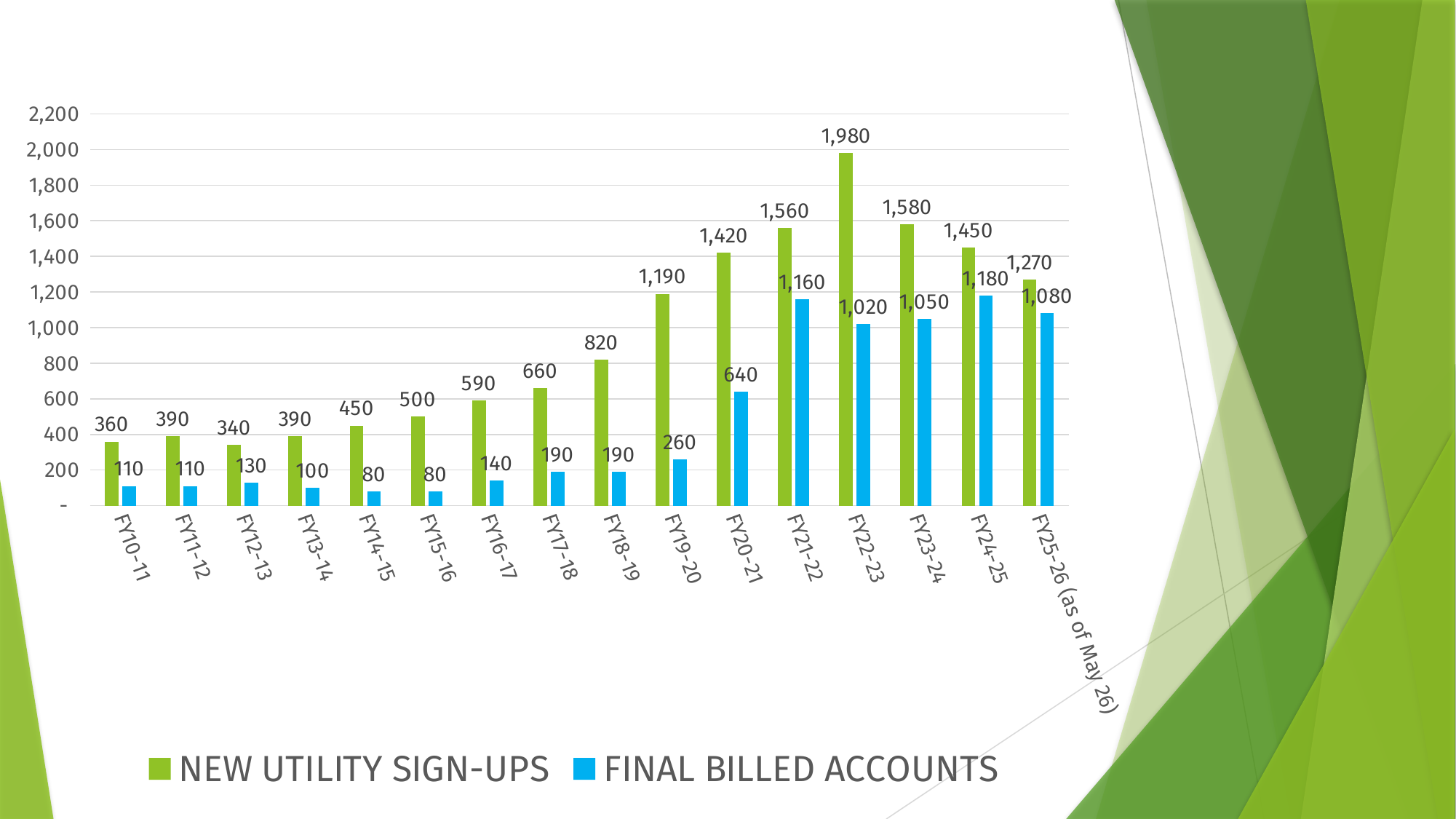

### Chart

| Category | NEW UTILITY SIGN-UPS | FINAL BILLED ACCOUNTS |
|---|---|---|
| FY10-11 | 360.0 | 110.0 |
| FY11-12 | 390.0 | 110.0 |
| FY12-13 | 340.0 | 130.0 |
| FY13-14 | 390.0 | 100.0 |
| FY14-15 | 450.0 | 80.0 |
| FY15-16 | 500.0 | 80.0 |
| FY16-17 | 590.0 | 140.0 |
| FY17-18 | 660.0 | 190.0 |
| FY18-19 | 820.0 | 190.0 |
| FY19-20 | 1190.0 | 260.0 |
| FY20-21 | 1420.0 | 640.0 |
| FY21-22 | 1560.0 | 1160.0 |
| FY22-23 | 1980.0 | 1020.0 |
| FY23-24 | 1580.0 | 1050.0 |
| FY24-25 | 1450.0 | 1180.0 |
| FY25-26 (as of May 26) | 1270.0 | 1080.0 |